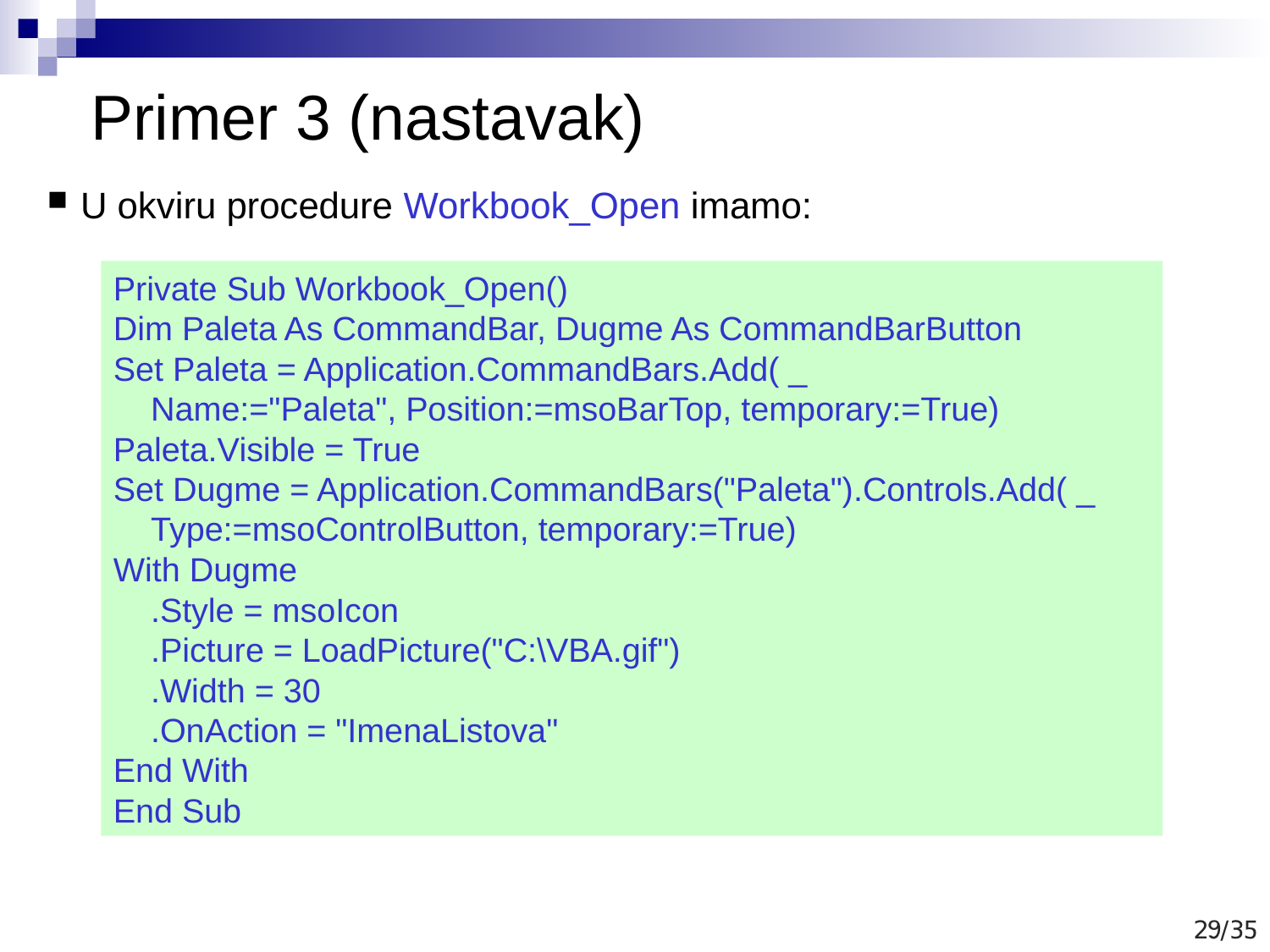

# Primer 3 (nastavak)
U okviru procedure Workbook_Open imamo:
Private Sub Workbook_Open()
Dim Paleta As CommandBar, Dugme As CommandBarButton
Set Paleta = Application.CommandBars.Add( _
    Name:="Paleta", Position:=msoBarTop, temporary:=True)
Paleta.Visible = True
Set Dugme = Application.CommandBars("Paleta").Controls.Add( _
    Type:=msoControlButton, temporary:=True)
With Dugme
    .Style = msoIcon
    .Picture = LoadPicture("C:\VBA.gif")
    .Width = 30
    .OnAction = "ImenaListova"
End With
End Sub
29/35